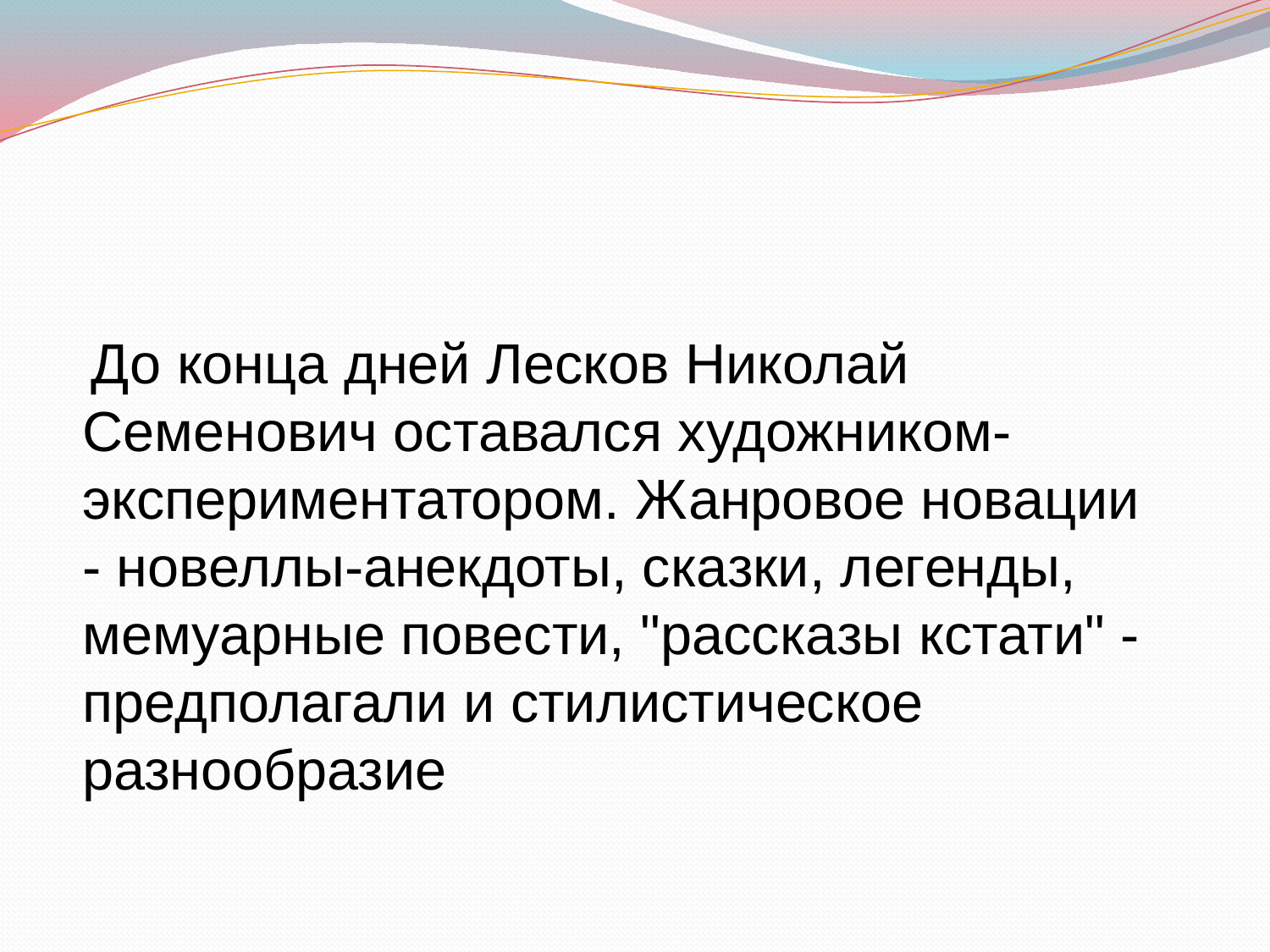

#
 До конца дней Лесков Николай Семенович оставался художником-экспериментатором. Жанровое новации - новеллы-анекдоты, сказки, легенды, мемуарные повести, "рассказы кстати" - предполагали и стилистическое разнообразие